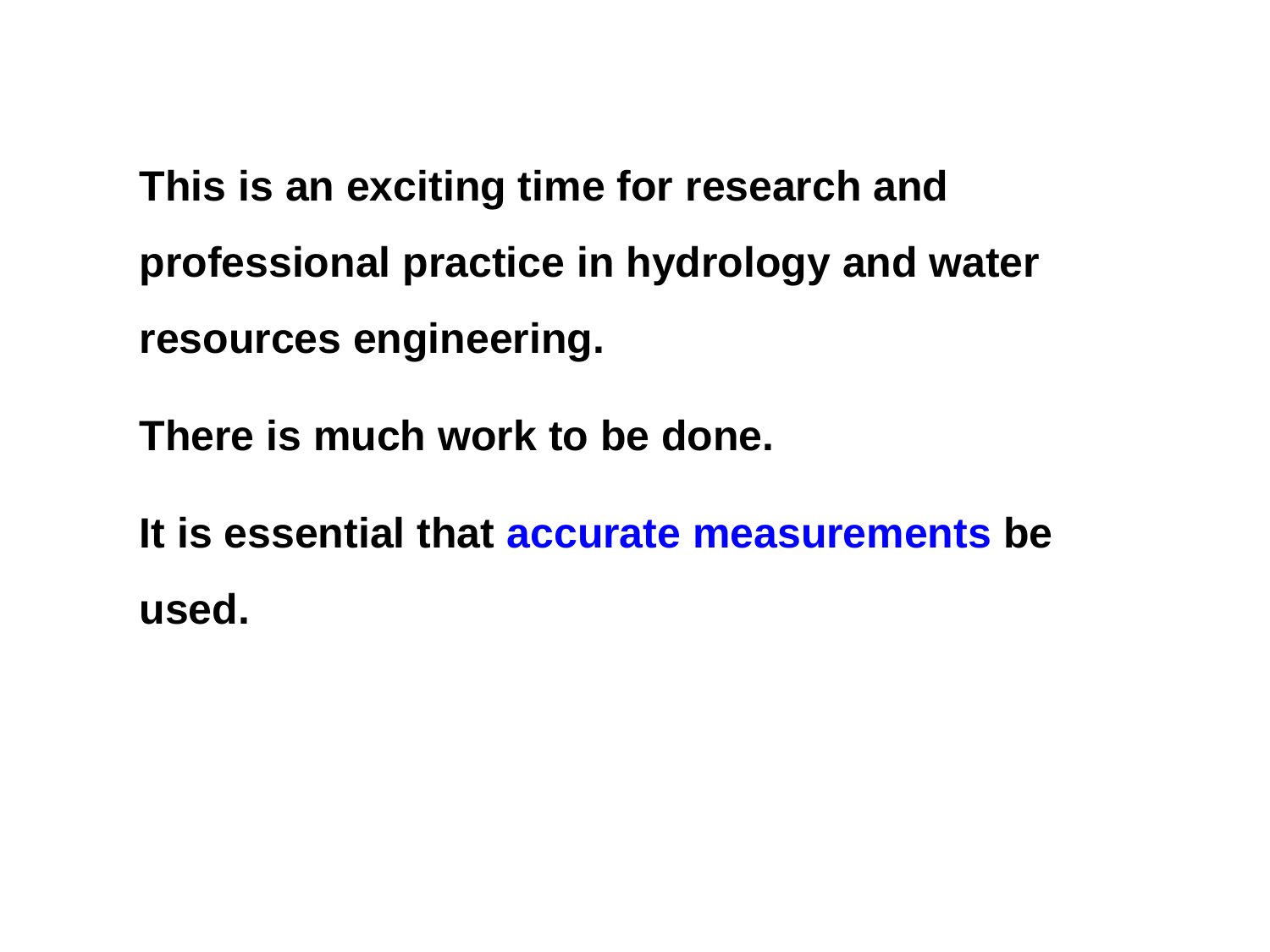

This is an exciting time for research and professional practice in hydrology and water resources engineering.
There is much work to be done.
It is essential that accurate measurements be used.